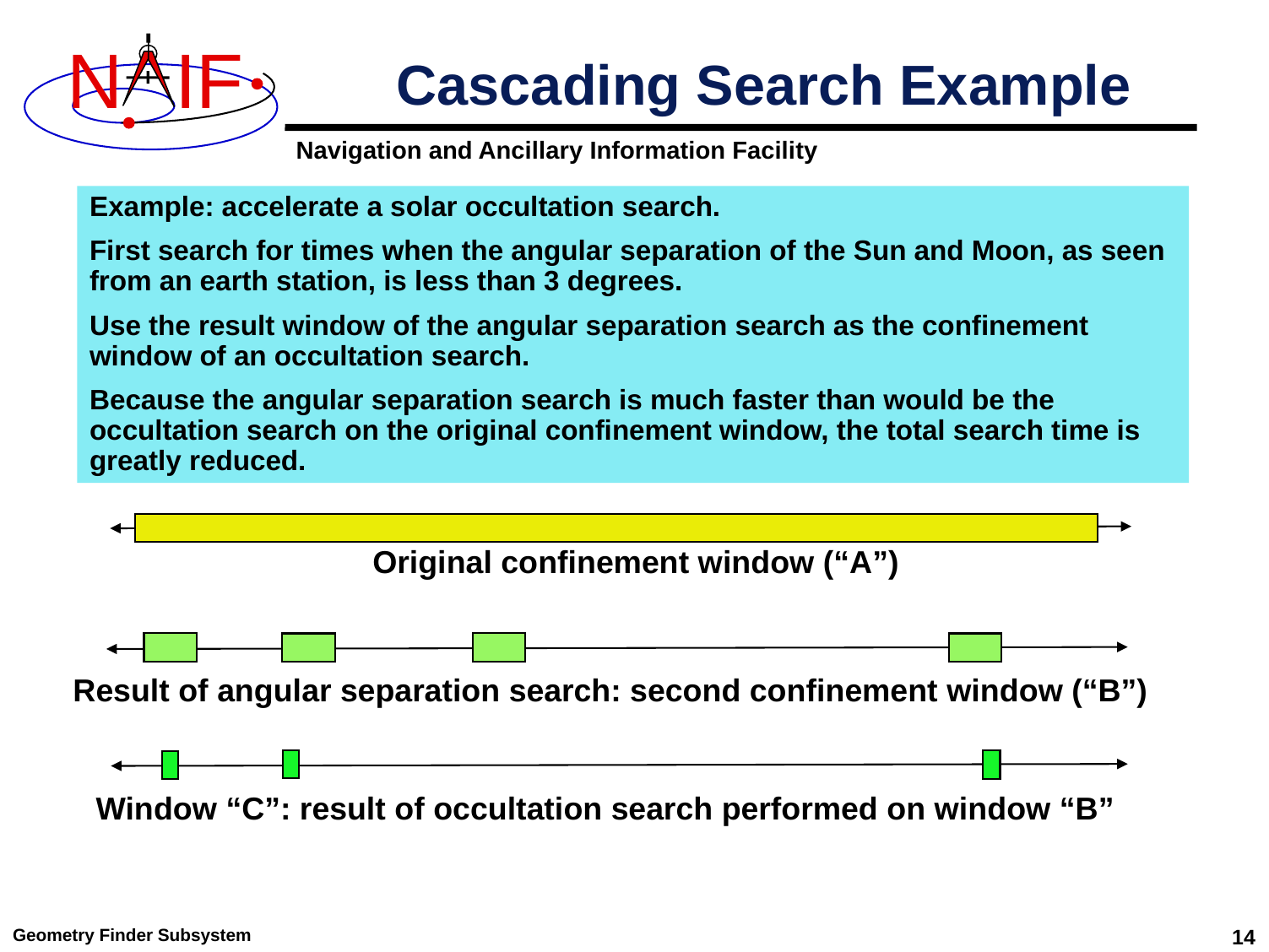

# Cascading Search Example
Example: accelerate a solar occultation search.
First search for times when the angular separation of the Sun and Moon, as seen from an earth station, is less than 3 degrees.
Use the result window of the angular separation search as the confinement window of an occultation search.
Because the angular separation search is much faster than would be the occultation search on the original confinement window, the total search time is greatly reduced.

Original confinement window (“A”)

Result of angular separation search: second confinement window (“B”)

Window “C”: result of occultation search performed on window “B”
Geometry Finder Subsystem
14